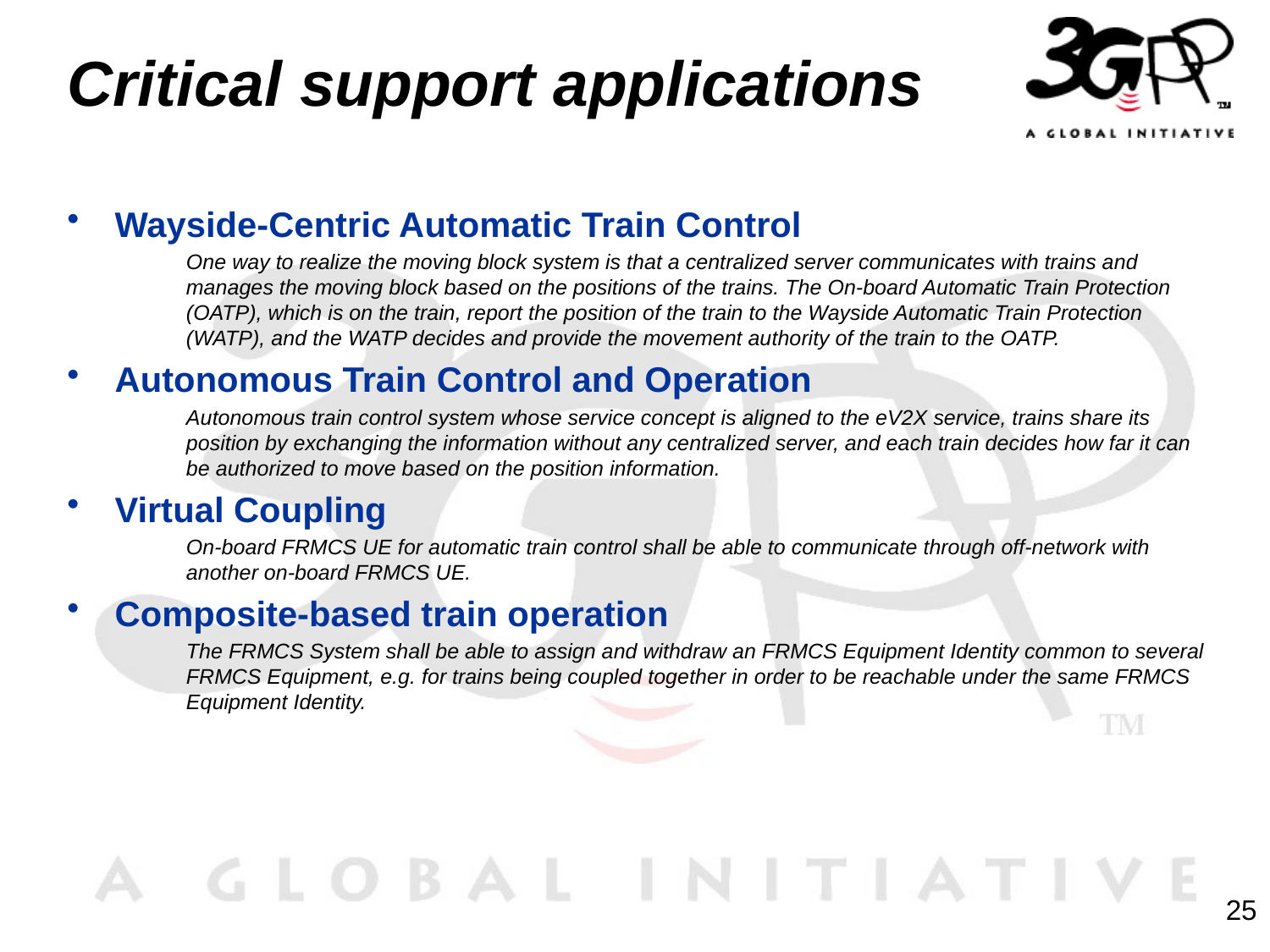

# Critical support applications
Wayside-Centric Automatic Train Control
One way to realize the moving block system is that a centralized server communicates with trains and manages the moving block based on the positions of the trains. The On-board Automatic Train Protection (OATP), which is on the train, report the position of the train to the Wayside Automatic Train Protection (WATP), and the WATP decides and provide the movement authority of the train to the OATP.
Autonomous Train Control and Operation
Autonomous train control system whose service concept is aligned to the eV2X service, trains share its position by exchanging the information without any centralized server, and each train decides how far it can be authorized to move based on the position information.
Virtual Coupling
On-board FRMCS UE for automatic train control shall be able to communicate through off-network with another on-board FRMCS UE.
Composite-based train operation
The FRMCS System shall be able to assign and withdraw an FRMCS Equipment Identity common to several FRMCS Equipment, e.g. for trains being coupled together in order to be reachable under the same FRMCS Equipment Identity.

25